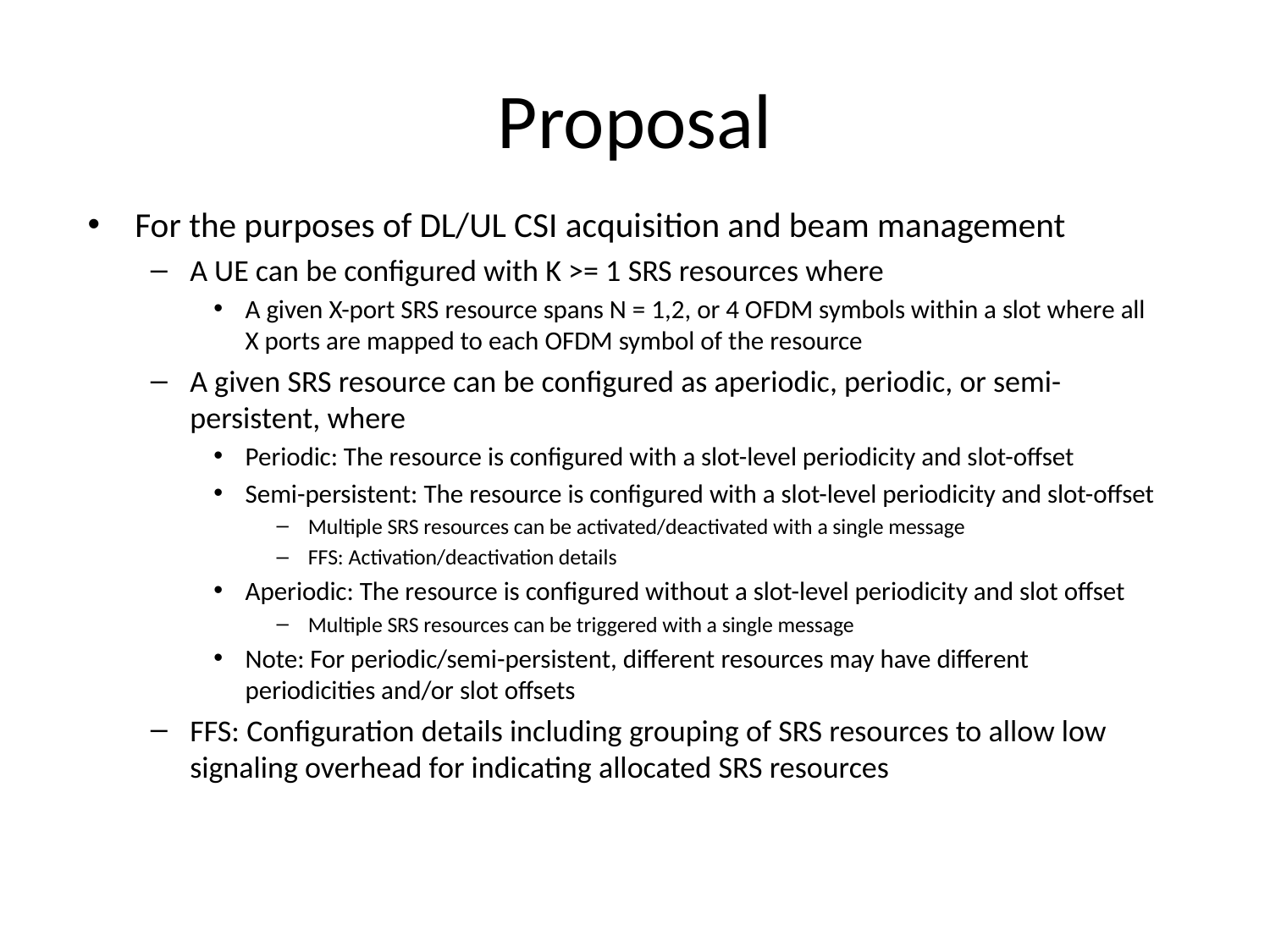

# Proposal
For the purposes of DL/UL CSI acquisition and beam management
A UE can be configured with K >= 1 SRS resources where
A given X-port SRS resource spans N = 1,2, or 4 OFDM symbols within a slot where all X ports are mapped to each OFDM symbol of the resource
A given SRS resource can be configured as aperiodic, periodic, or semi-persistent, where
Periodic: The resource is configured with a slot-level periodicity and slot-offset
Semi-persistent: The resource is configured with a slot-level periodicity and slot-offset
Multiple SRS resources can be activated/deactivated with a single message
FFS: Activation/deactivation details
Aperiodic: The resource is configured without a slot-level periodicity and slot offset
Multiple SRS resources can be triggered with a single message
Note: For periodic/semi-persistent, different resources may have different periodicities and/or slot offsets
FFS: Configuration details including grouping of SRS resources to allow low signaling overhead for indicating allocated SRS resources